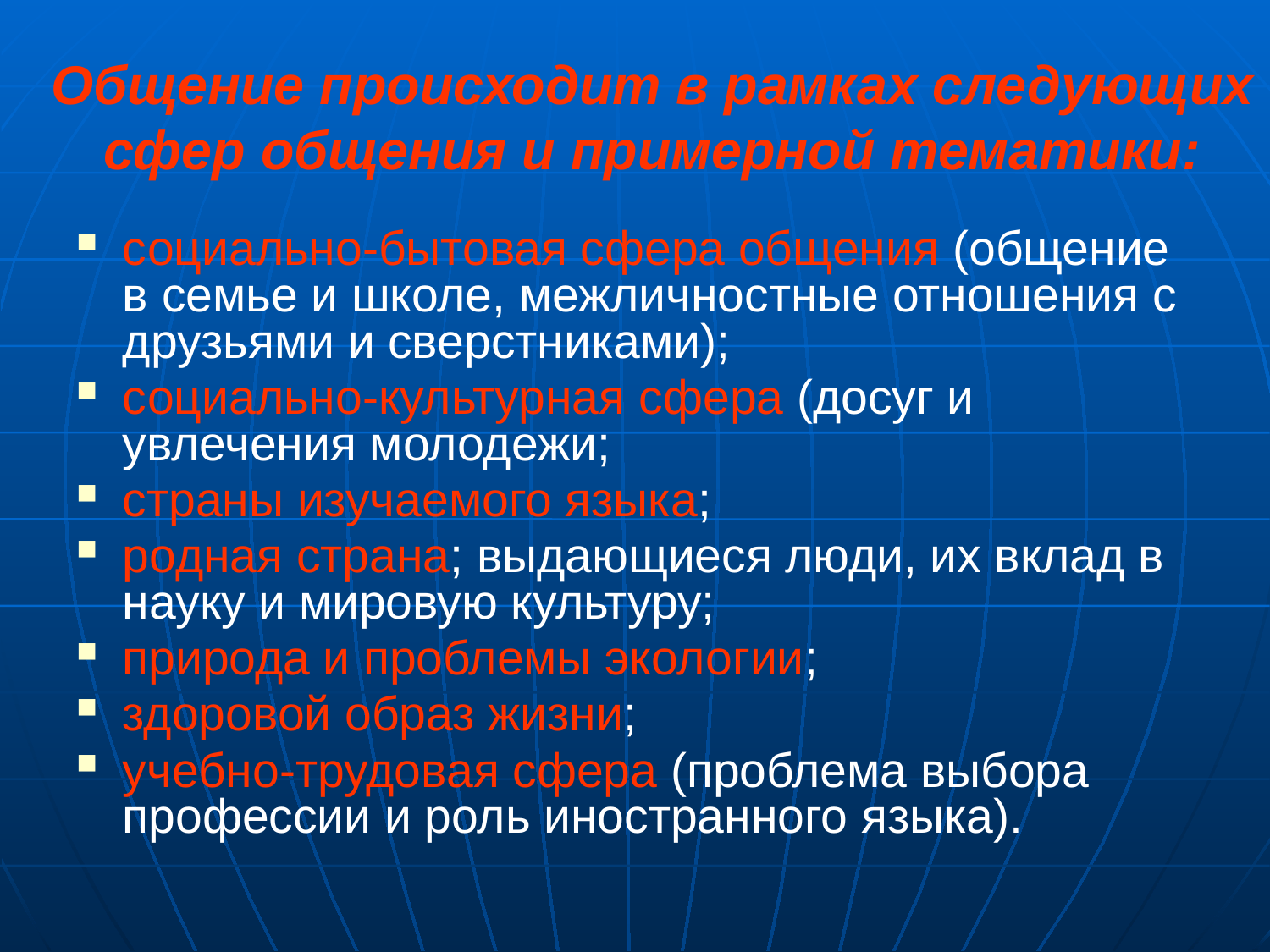

социально-бытовая сфера общения (общение в семье и школе, межличностные отношения с друзьями и сверстниками);
социально-культурная сфера (досуг и увлечения молодежи;
страны изучаемого языка;
родная страна; выдающиеся люди, их вклад в науку и мировую культуру;
природа и проблемы экологии;
здоровой образ жизни;
учебно-трудовая сфера (проблема выбора профессии и роль иностранного языка).
Общение происходит в рамках следующих сфер общения и примерной тематики: